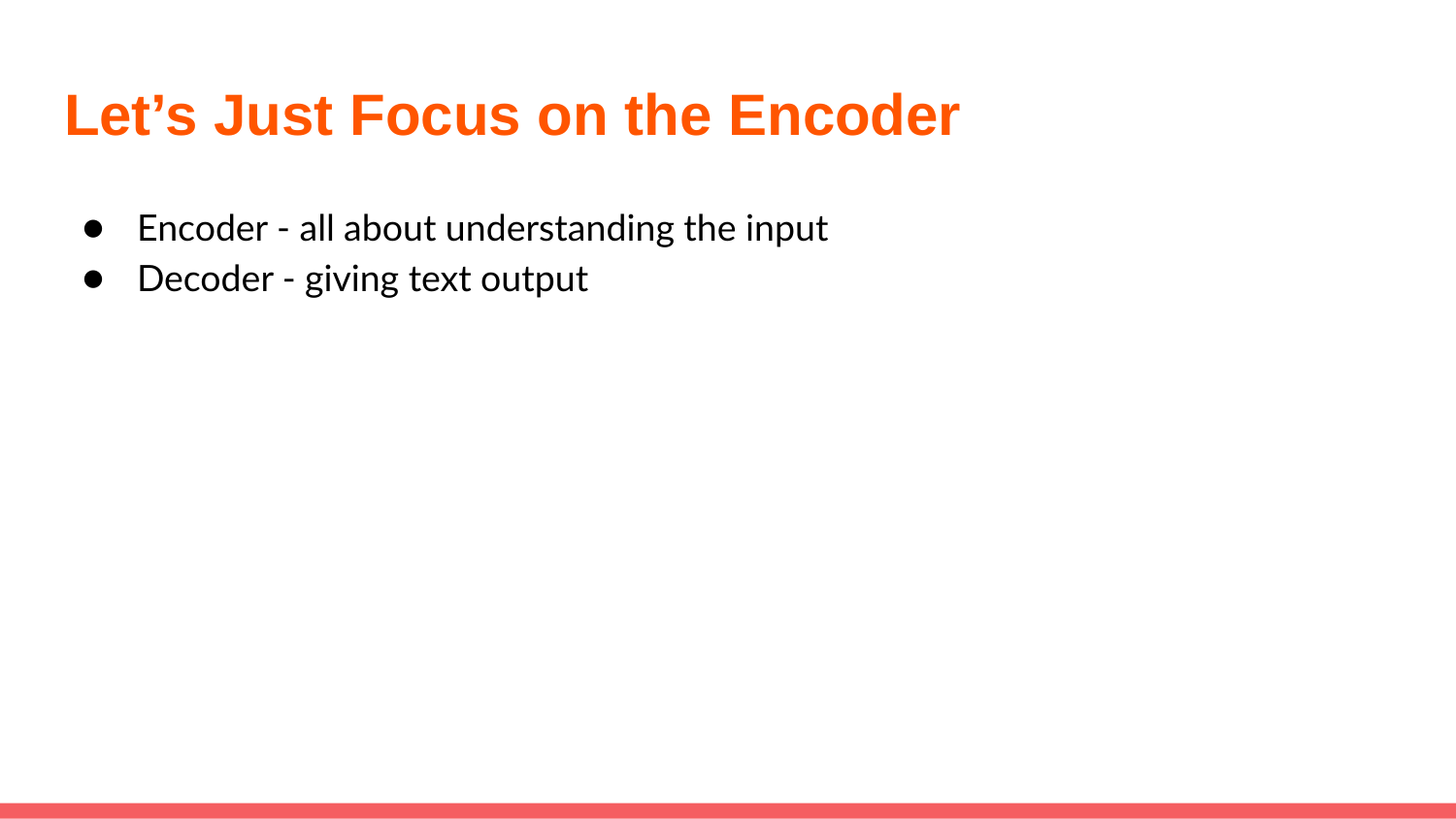

# Let’s Just Focus on the Encoder
Encoder - all about understanding the input
Decoder - giving text output